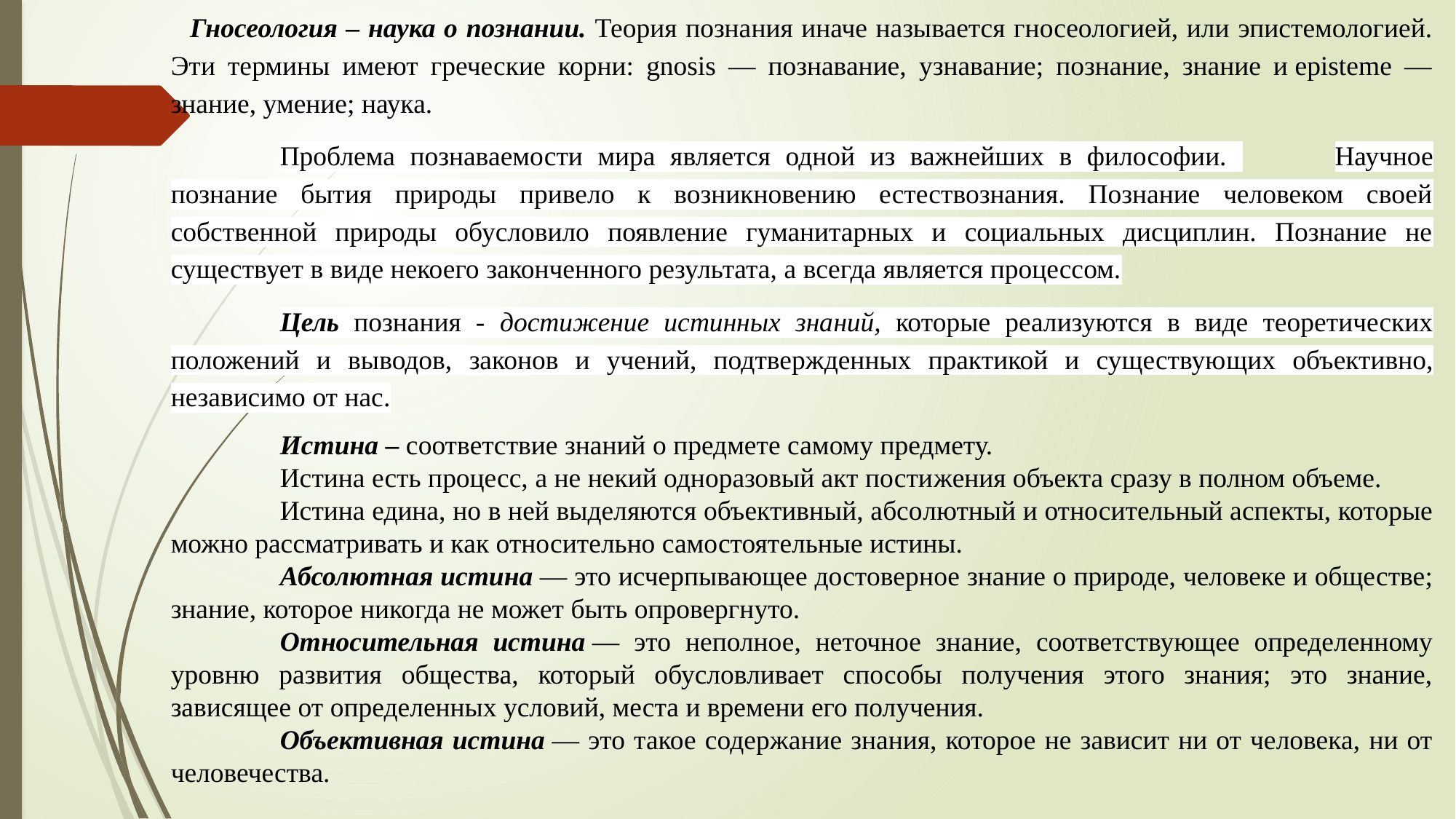

Гносеология – наука о познании. Теория познания иначе называется гносеологией, или эпистемологией. Эти термины имеют греческие корни: gnosis — познавание, узнавание; познание, знание и episteme — знание, умение; наука.
	Проблема познаваемости мира является одной из важнейших в философии. 	Научное познание бытия природы привело к возникновению естествознания. Познание человеком своей собственной природы обусловило появление гуманитарных и социальных дисциплин. Познание не существует в виде некоего законченного результата, а всегда является процессом.
	Цель познания - достижение истинных зна­ний, которые реализуются в виде теоретических положений и вы­водов, законов и учений, подтвержденных практикой и существую­щих объективно, независимо от нас.
	Истина – соответствие знаний о предмете самому предмету.
	Истина есть процесс, а не некий одноразовый акт пости­жения объекта сразу в полном объеме.
	Истина едина, но в ней выделяются объективный, абсо­лютный и относительный аспекты, которые можно рассмат­ривать и как относительно самостоятельные истины.
	Абсолютная истина — это исчерпывающее достовер­ное знание о природе, человеке и обществе; знание, которое никогда не может быть опровергнуто.
	Относительная истина — это неполное, неточное зна­ние, соответствующее определенному уровню развития об­щества, который обусловливает способы получения этого знания; это знание, зависящее от определенных условий, места и времени его получения.
	Объективная истина — это такое содержание знания, которое не зависит ни от человека, ни от человечества.